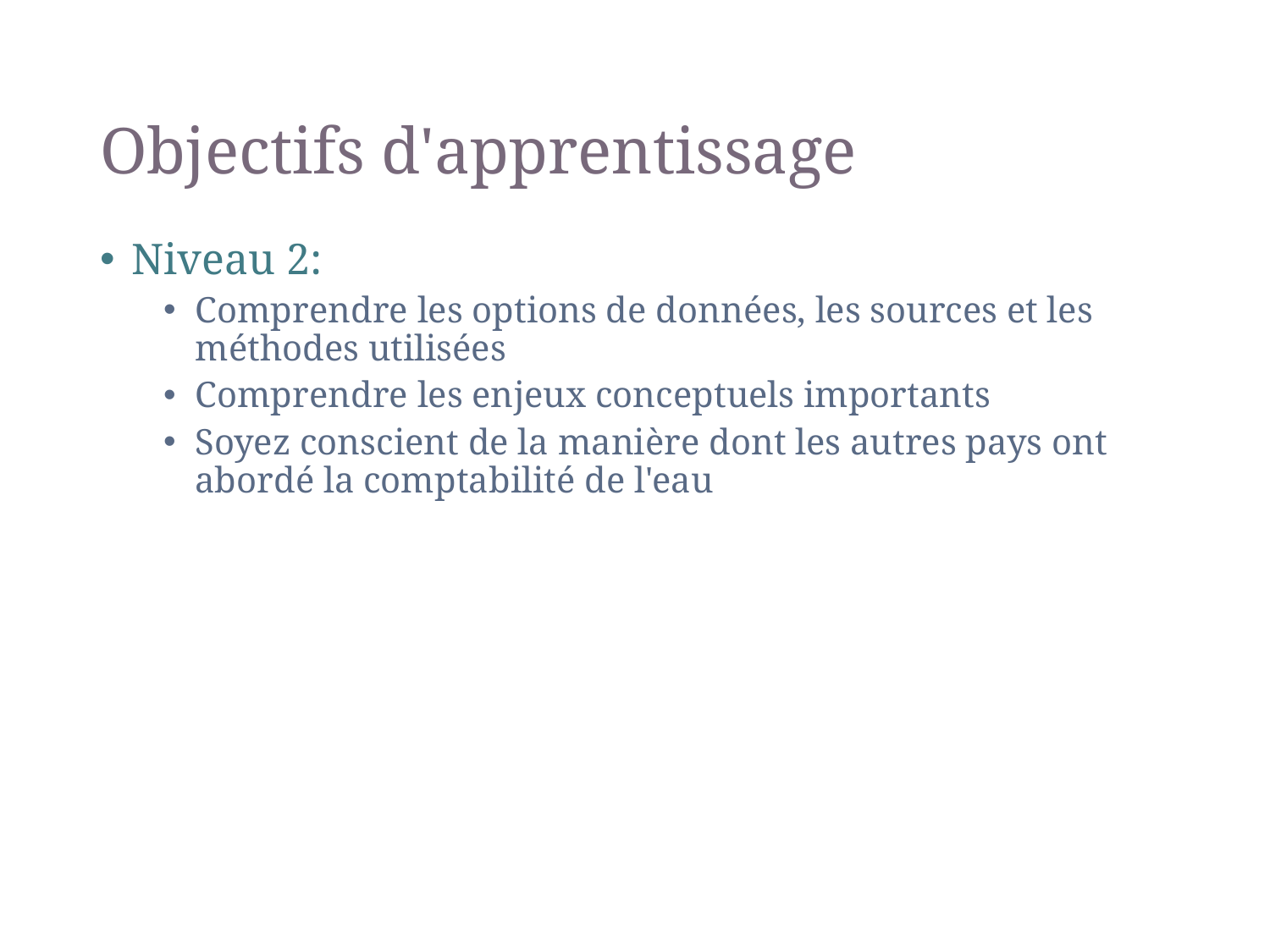

# Objectifs d'apprentissage
Niveau 2:
Comprendre les options de données, les sources et les méthodes utilisées
Comprendre les enjeux conceptuels importants
Soyez conscient de la manière dont les autres pays ont abordé la comptabilité de l'eau
27
SEEA-CF - Water accounts